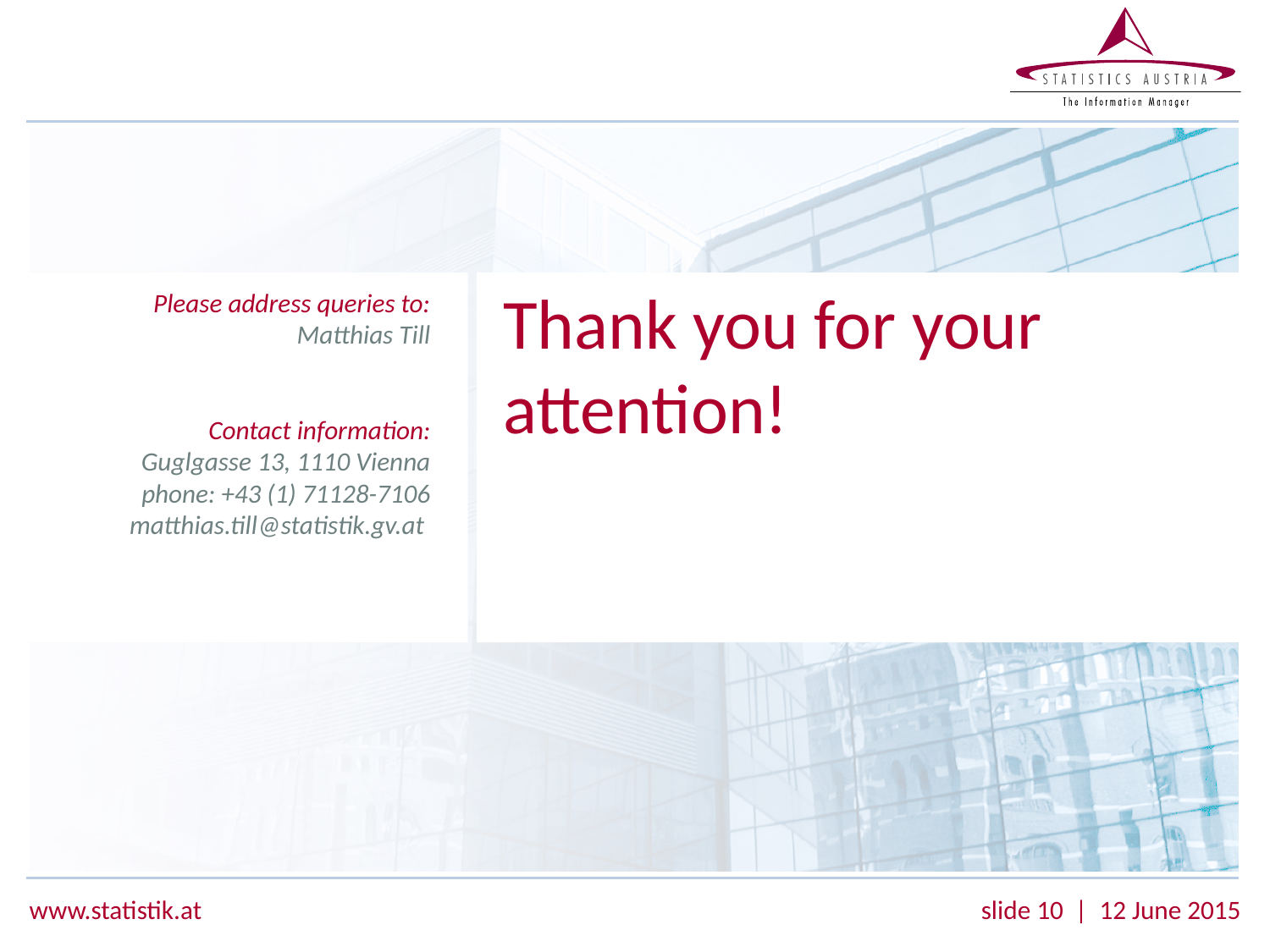

Thank you for your attention!
Please address queries to:
Matthias Till

Contact information:
Guglgasse 13, 1110 Vienna
phone: +43 (1) 71128-7106
matthias.till@statistik.gv.at